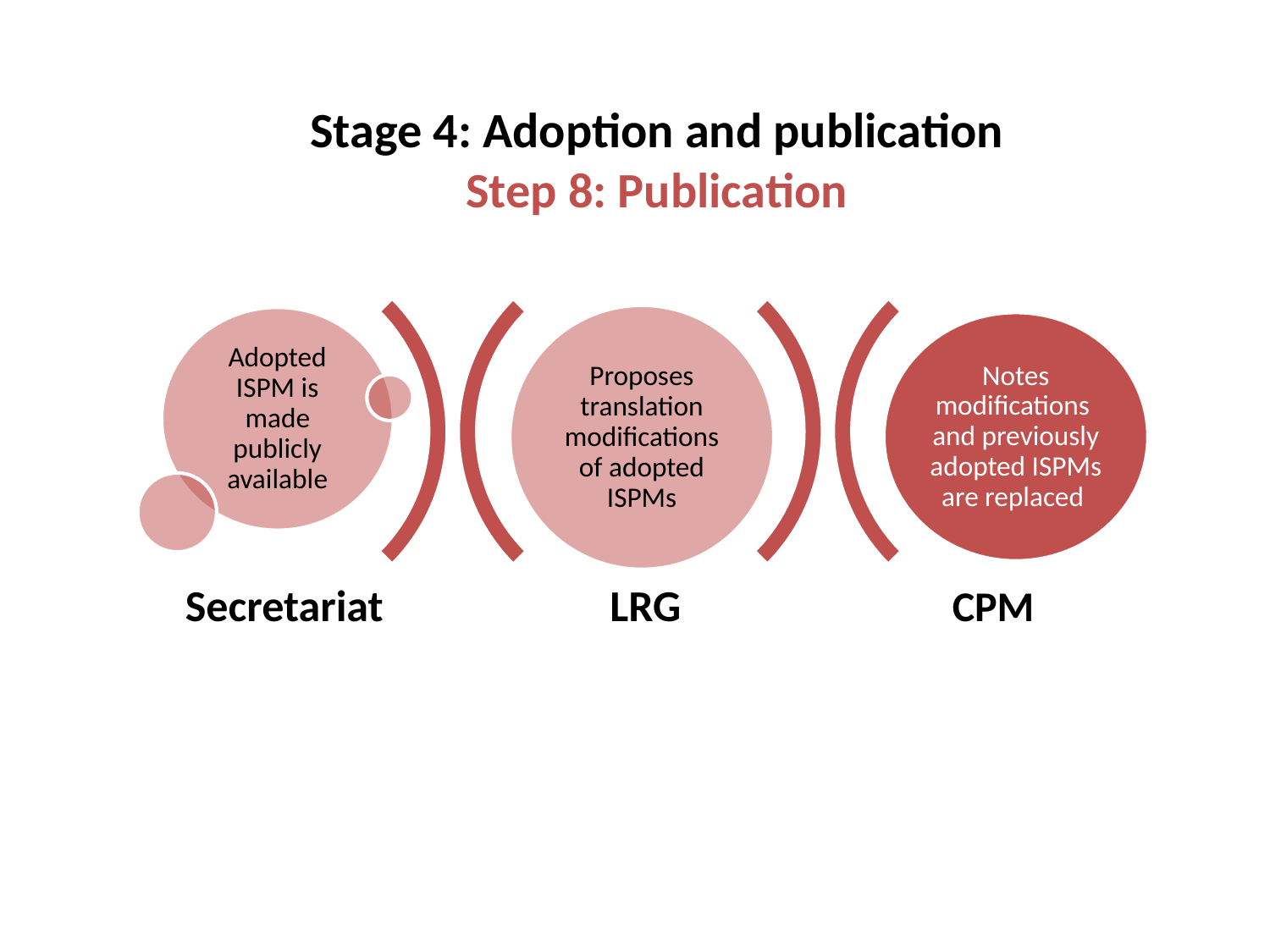

Stage 4: Adoption and publication
Step 8: Publication

Proposes translation modifications of adopted ISPMs
Adopted ISPM is made publicly available
Notes modifications  and previously adopted ISPMs are replaced

Secretariat
LRG
CPM